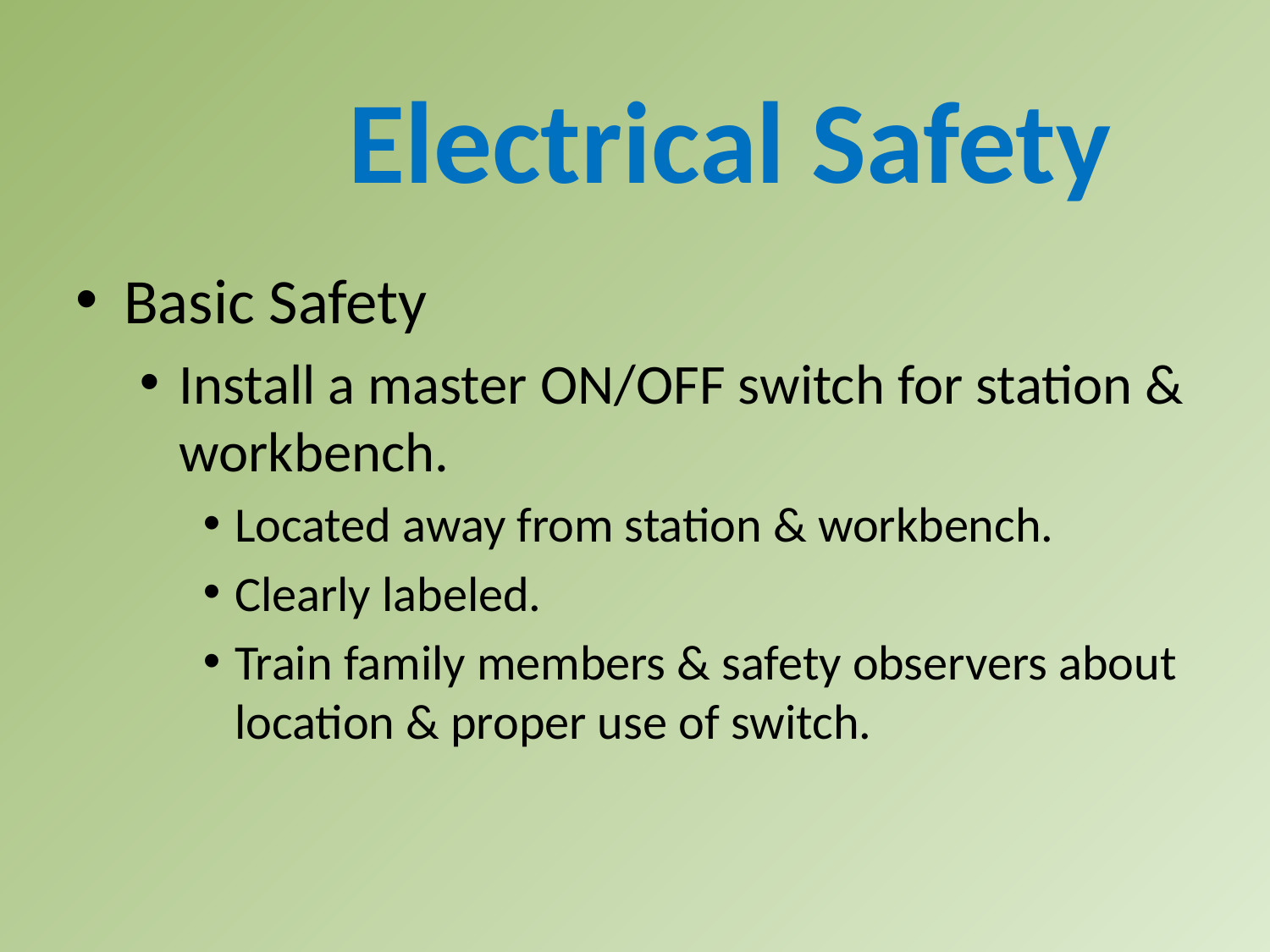

Electrical Safety
Basic Safety
Install a master ON/OFF switch for station & workbench.
Located away from station & workbench.
Clearly labeled.
Train family members & safety observers about location & proper use of switch.